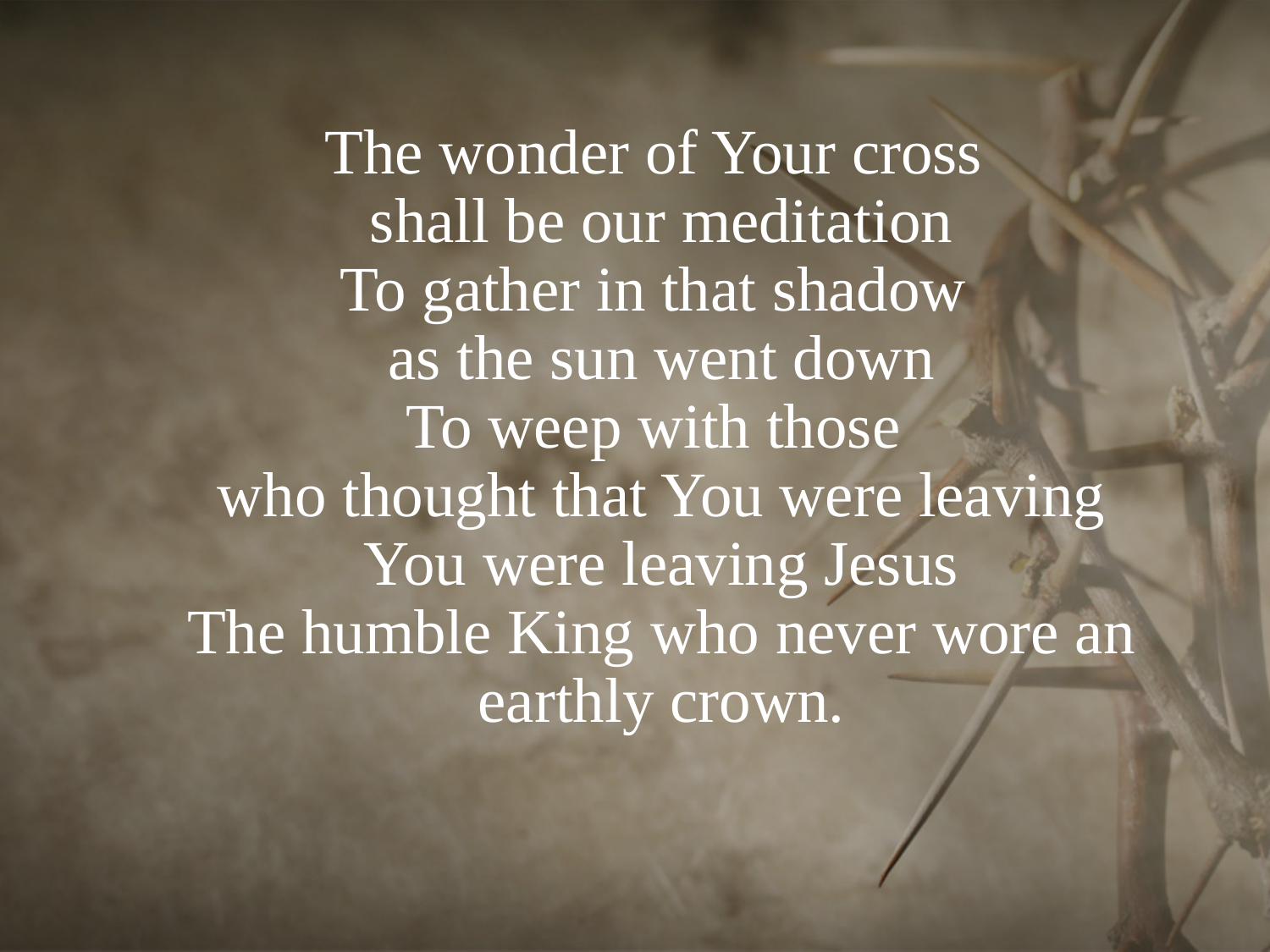

# The wonder of Your cross shall be our meditation To gather in that shadow as the sun went down To weep with those who thought that You were leaving You were leaving Jesus The humble King who never wore an earthly crown.